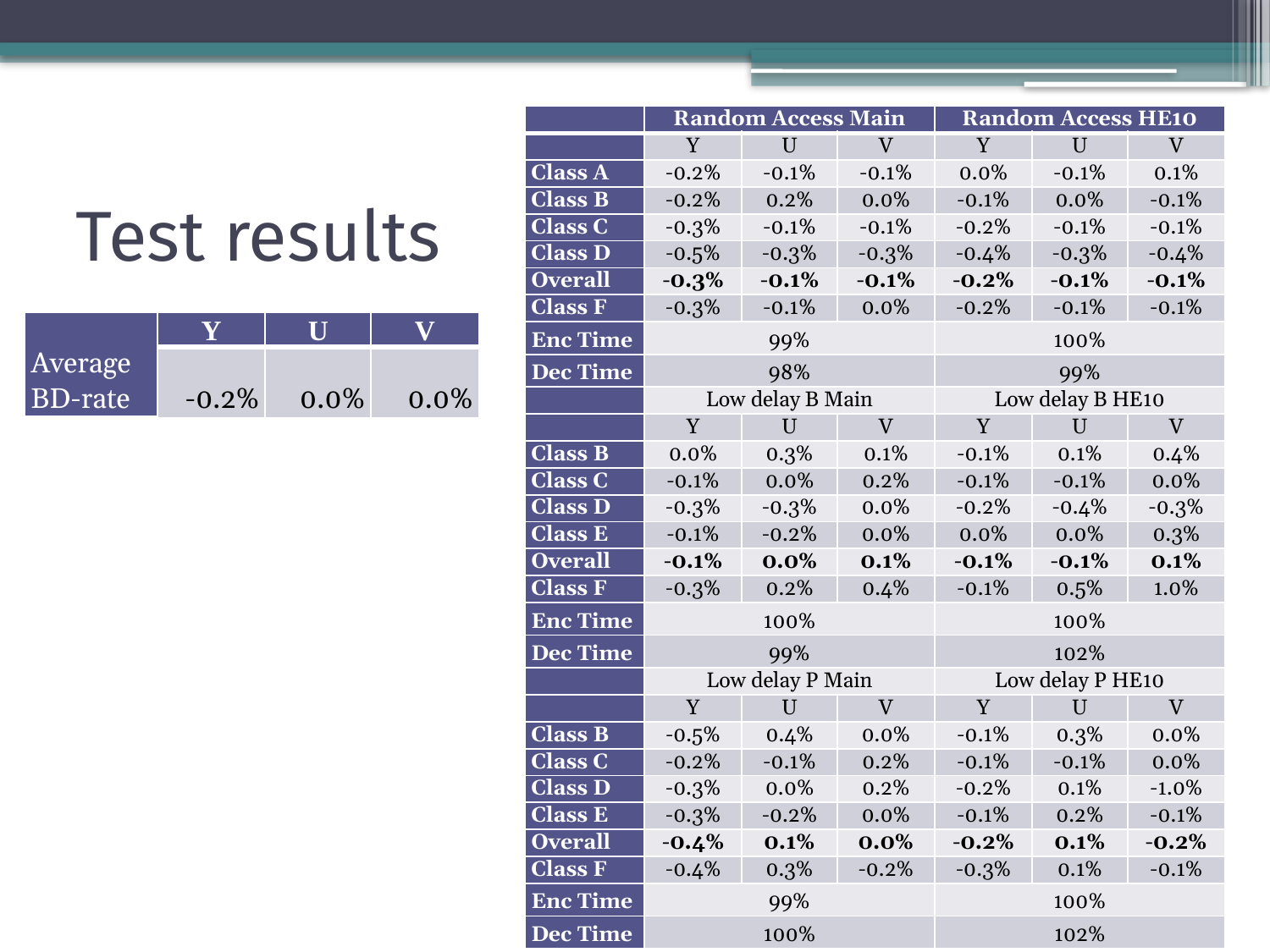

|  | Random Access Main |  |  | Random Access HE10 |  |  |
| --- | --- | --- | --- | --- | --- | --- |
|  | Y | U | V | Y | U | V |
| Class A | -0.2% | -0.1% | -0.1% | 0.0% | -0.1% | 0.1% |
| Class B | -0.2% | 0.2% | 0.0% | -0.1% | 0.0% | -0.1% |
| Class C | -0.3% | -0.1% | -0.1% | -0.2% | -0.1% | -0.1% |
| Class D | -0.5% | -0.3% | -0.3% | -0.4% | -0.3% | -0.4% |
| Overall | -0.3% | -0.1% | -0.1% | -0.2% | -0.1% | -0.1% |
| Class F | -0.3% | -0.1% | 0.0% | -0.2% | -0.1% | -0.1% |
| Enc Time | 99% |  |  | 100% |  |  |
| Dec Time | 98% |  |  | 99% |  |  |
|  | Low delay B Main |  |  | Low delay B HE10 |  |  |
|  | Y | U | V | Y | U | V |
| Class B | 0.0% | 0.3% | 0.1% | -0.1% | 0.1% | 0.4% |
| Class C | -0.1% | 0.0% | 0.2% | -0.1% | -0.1% | 0.0% |
| Class D | -0.3% | -0.3% | 0.0% | -0.2% | -0.4% | -0.3% |
| Class E | -0.1% | -0.2% | 0.0% | 0.0% | 0.0% | 0.3% |
| Overall | -0.1% | 0.0% | 0.1% | -0.1% | -0.1% | 0.1% |
| Class F | -0.3% | 0.2% | 0.4% | -0.1% | 0.5% | 1.0% |
| Enc Time | 100% |  |  | 100% |  |  |
| Dec Time | 99% |  |  | 102% |  |  |
|  | Low delay P Main |  |  | Low delay P HE10 |  |  |
|  | Y | U | V | Y | U | V |
| Class B | -0.5% | 0.4% | 0.0% | -0.1% | 0.3% | 0.0% |
| Class C | -0.2% | -0.1% | 0.2% | -0.1% | -0.1% | 0.0% |
| Class D | -0.3% | 0.0% | 0.2% | -0.2% | 0.1% | -1.0% |
| Class E | -0.3% | -0.2% | 0.0% | -0.1% | 0.2% | -0.1% |
| Overall | -0.4% | 0.1% | 0.0% | -0.2% | 0.1% | -0.2% |
| Class F | -0.4% | 0.3% | -0.2% | -0.3% | 0.1% | -0.1% |
| Enc Time | 99% |  |  | 100% |  |  |
| Dec Time | 100% |  |  | 102% |  |  |
# Test results
| Average BD-rate | Y | U | V |
| --- | --- | --- | --- |
|  | -0.2% | 0.0% | 0.0% |